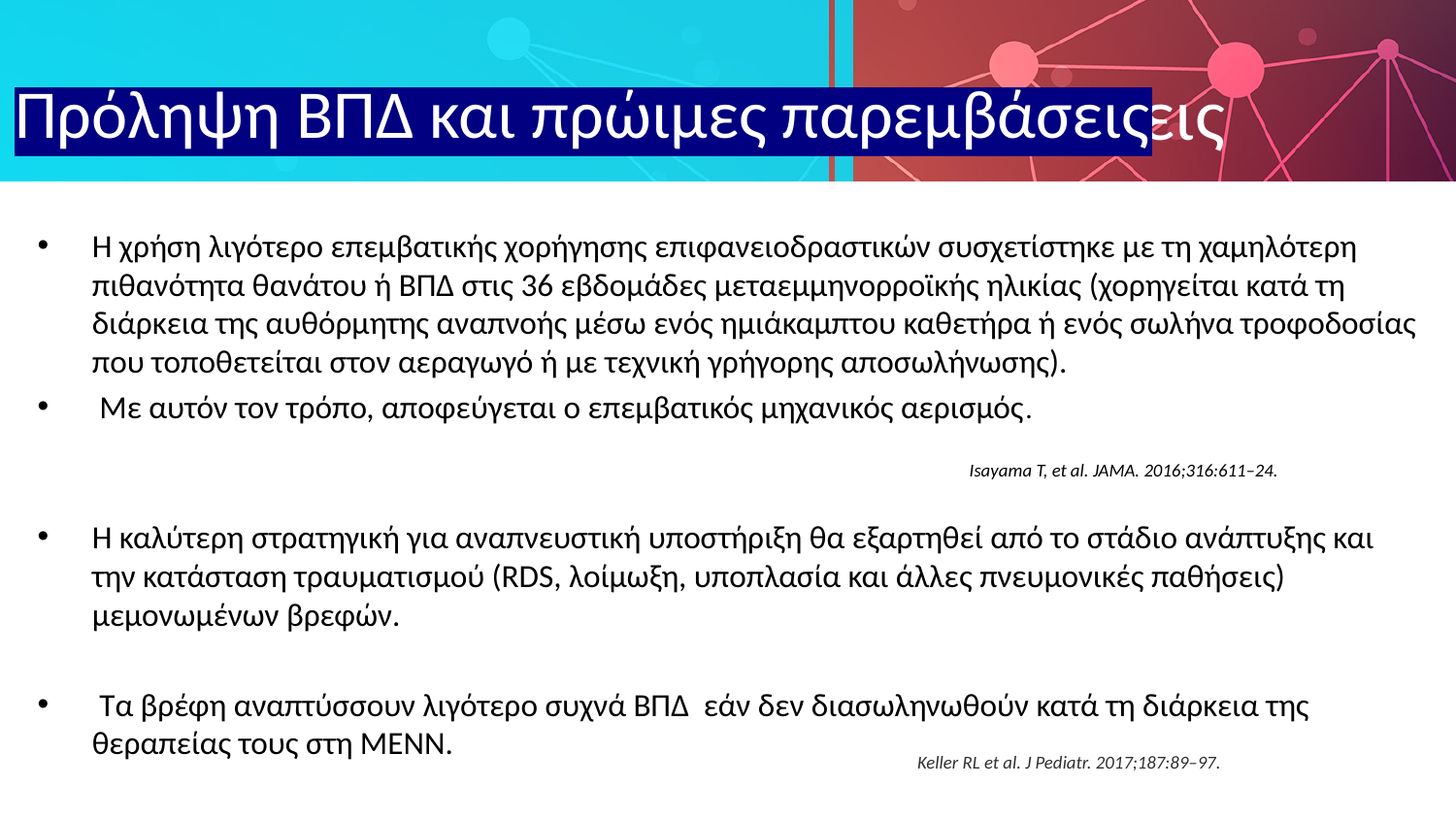

Πρόληψη ΒΠΔ και πρώιμες παρεμβάσεις
Πρόληψη ΒΠΔ και πρώιμες παρεμβάσεις
Η χρήση λιγότερο επεμβατικής χορήγησης επιφανειοδραστικών συσχετίστηκε με τη χαμηλότερη πιθανότητα θανάτου ή BΠΔ στις 36 εβδομάδες μεταεμμηνορροϊκής ηλικίας (χορηγείται κατά τη διάρκεια της αυθόρμητης αναπνοής μέσω ενός ημιάκαμπτου καθετήρα ή ενός σωλήνα τροφοδοσίας που τοποθετείται στον αεραγωγό ή με τεχνική γρήγορης αποσωλήνωσης).
 Με αυτόν τον τρόπο, αποφεύγεται ο επεμβατικός μηχανικός αερισμός.

Η καλύτερη στρατηγική για αναπνευστική υποστήριξη θα εξαρτηθεί από το στάδιο ανάπτυξης και την κατάσταση τραυματισμού (RDS, λοίμωξη, υποπλασία και άλλες πνευμονικές παθήσεις) μεμονωμένων βρεφών.

 Τα βρέφη αναπτύσσουν λιγότερο συχνά BΠΔ  εάν δεν διασωληνωθούν κατά τη διάρκεια της θεραπείας τους στη ΜΕΝΝ.

 Isayama T, et al. JAMA. 2016;316:611–24.
Keller RL et al. J Pediatr. 2017;187:89–97.